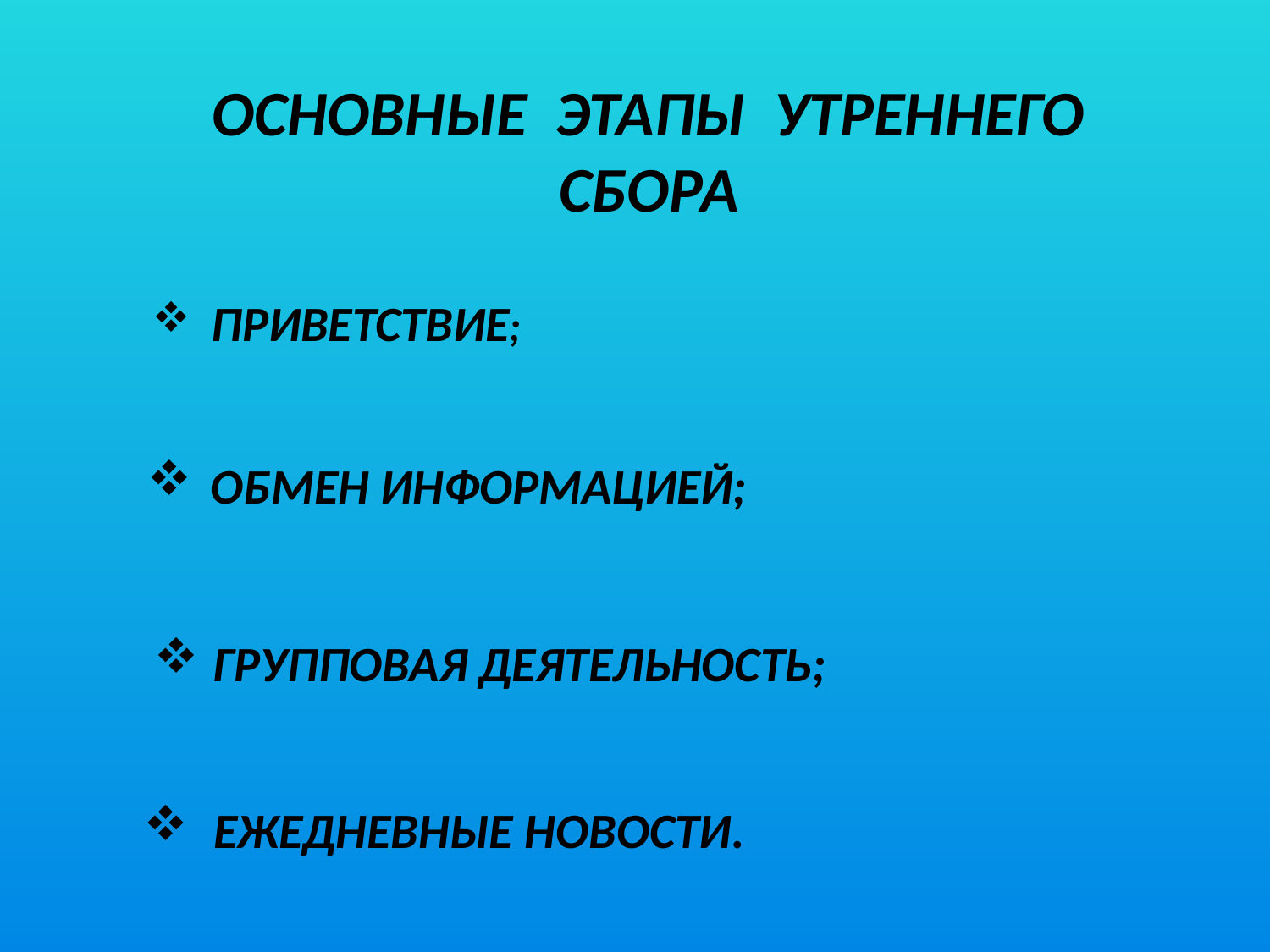

ОСНОВНЫЕ  ЭТАПЫ  УТРЕННЕГО СБОРА
  ПРИВЕТСТВИЕ;
ОБМЕН ИНФОРМАЦИЕЙ;
 ГРУППОВАЯ ДЕЯТЕЛЬНОСТЬ;
  ЕЖЕДНЕВНЫЕ НОВОСТИ.